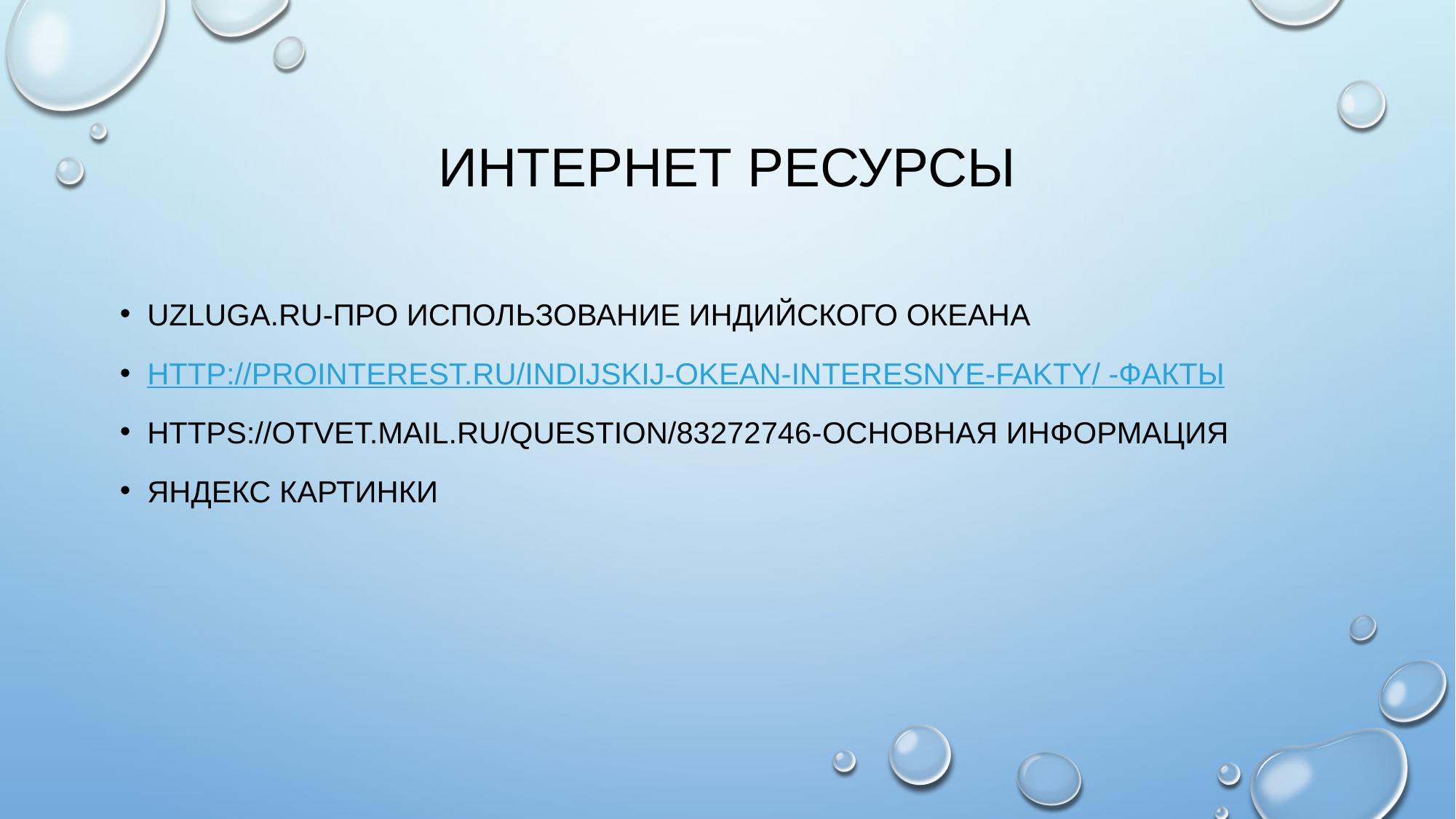

# Интернет ресурсы
uzluga.ru-про использование индийского океана
http://prointerest.ru/indijskij-okean-interesnye-fakty/ -факты
https://otvet.mail.ru/question/83272746-основная информация
Яндекс картинки